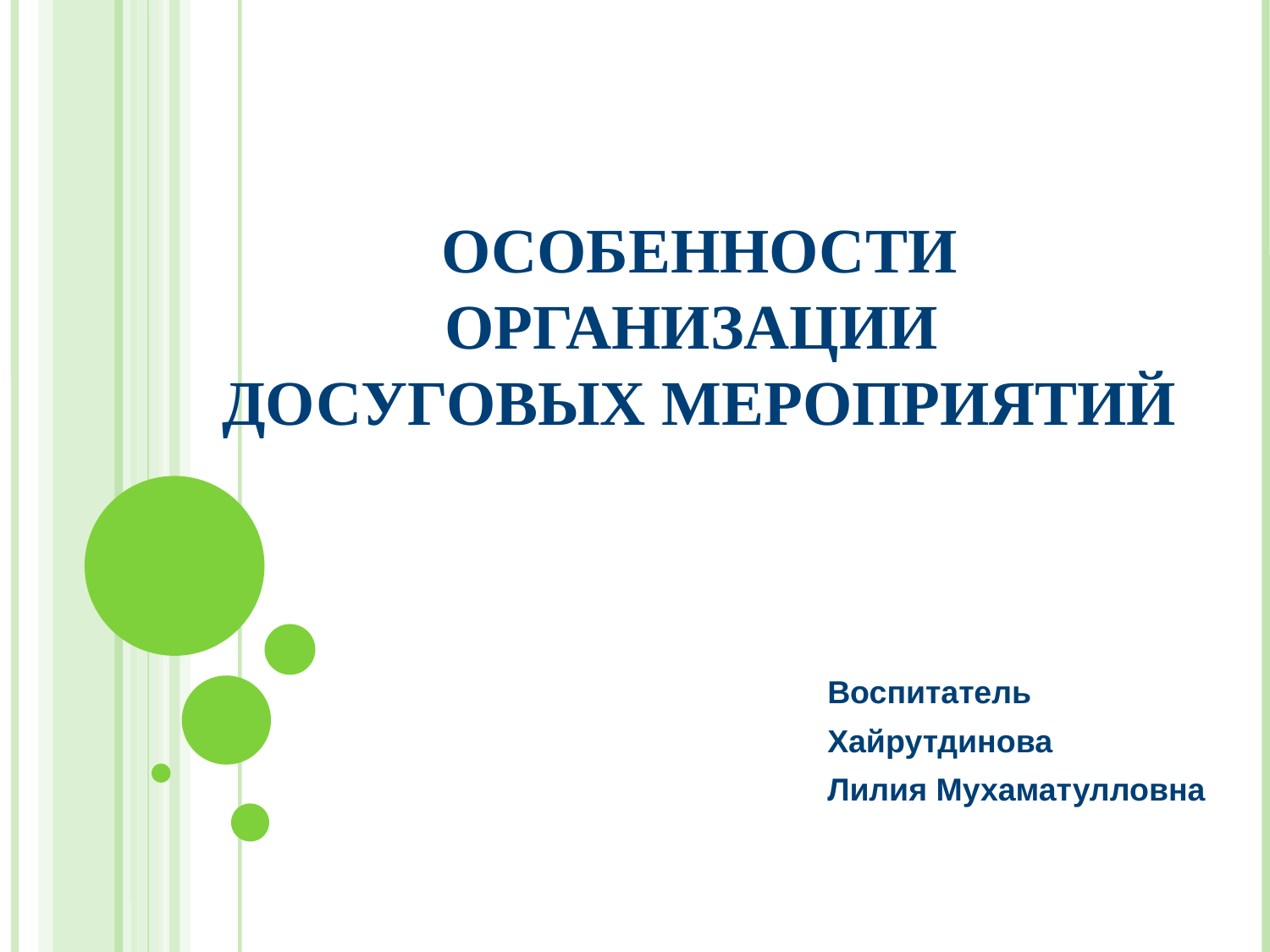

# Особенности организации досуговых мероприятий
Воспитатель
Хайрутдинова
Лилия Мухаматулловна